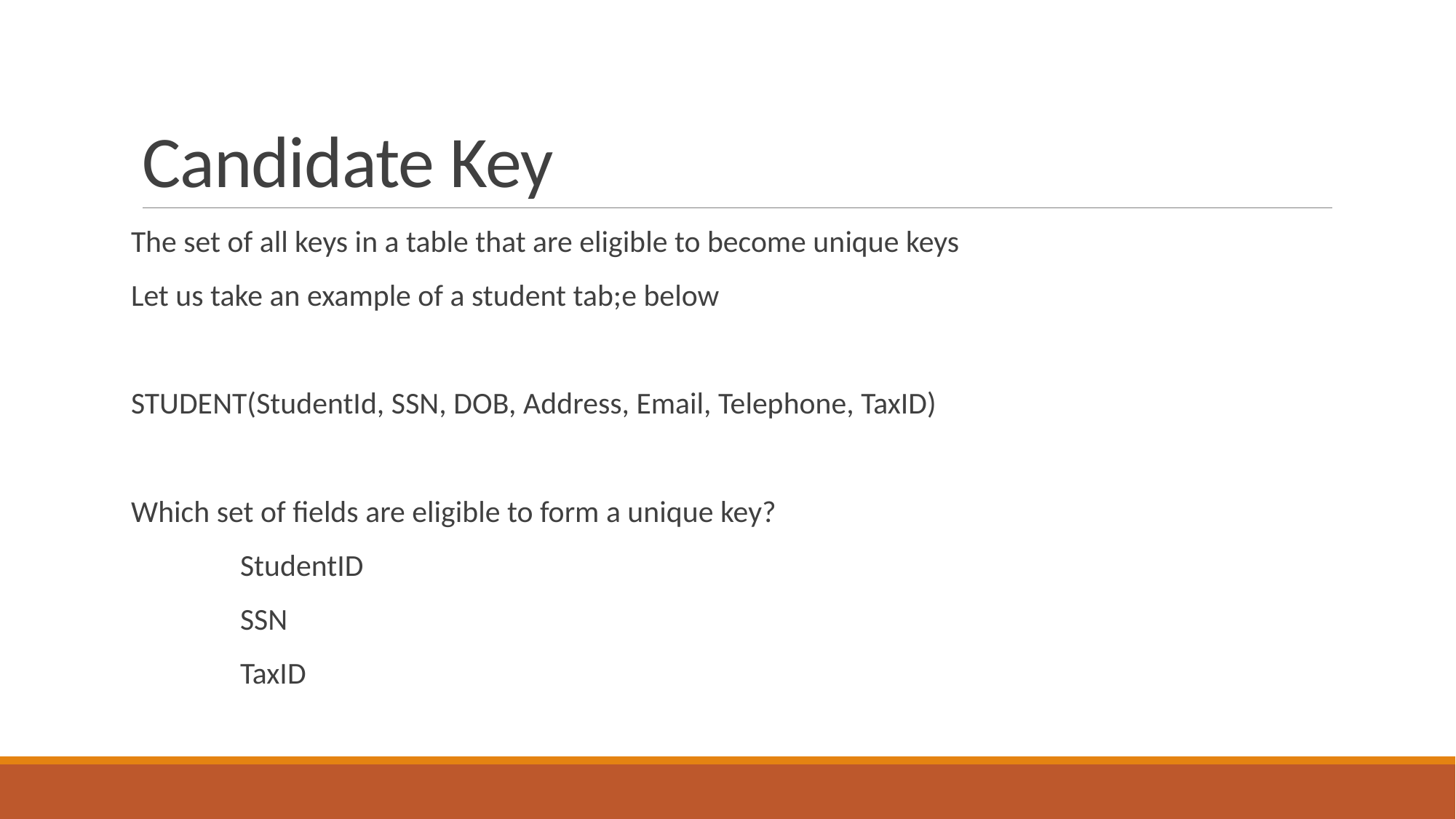

# Candidate Key
The set of all keys in a table that are eligible to become unique keys
Let us take an example of a student tab;e below

STUDENT(StudentId, SSN, DOB, Address, Email, Telephone, TaxID)

Which set of fields are eligible to form a unique key?
	StudentID
	SSN
	TaxID